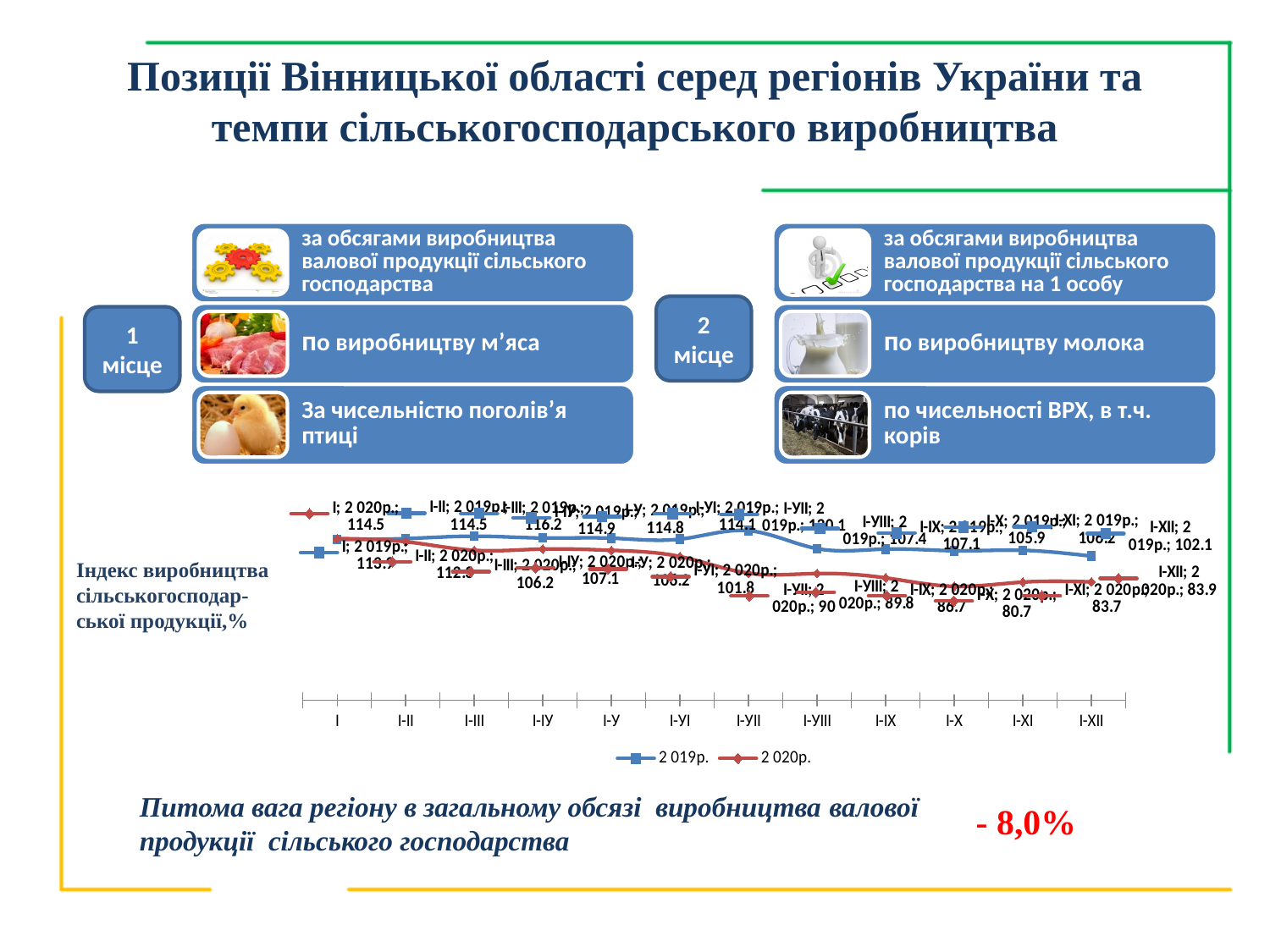

Позиції Вінницької області серед регіонів України та
темпи сільськогосподарського виробництва

за обсягами виробництва валової продукції сільського господарства
по виробництву м’яса
За чисельністю поголів’я птиці
за обсягами виробництва валової продукції сільського господарства на 1 особу
по виробництву молока
по чисельності ВРХ, в т.ч. корів
2 місце
1 місце

### Chart

| Category | 2 019р. | 2 020р. |
|---|---|---|
| І | 113.9 | 114.5 |
| І-ІІ | 114.5 | 112.3 |
| І-ІІІ | 116.2 | 106.2 |
| І-ІУ | 114.9 | 107.1 |
| І-У | 114.8 | 106.2 |
| І-УІ | 114.1 | 101.8 |
| І-УІІ | 120.1 | 90.0 |
| І-УІІІ | 107.4 | 89.8 |
| І-ІХ | 107.1 | 86.7 |
| І-Х | 105.9 | 80.7 |
| І-ХІ | 106.2 | 83.7 |
| І-ХІІ | 102.1 | 83.9 |
Індекс виробництва  сільськогосподар-ської продукції,%

Питома вага регіону в загальному обсязі  виробництва валової продукції  сільського господарства
- 8,0%